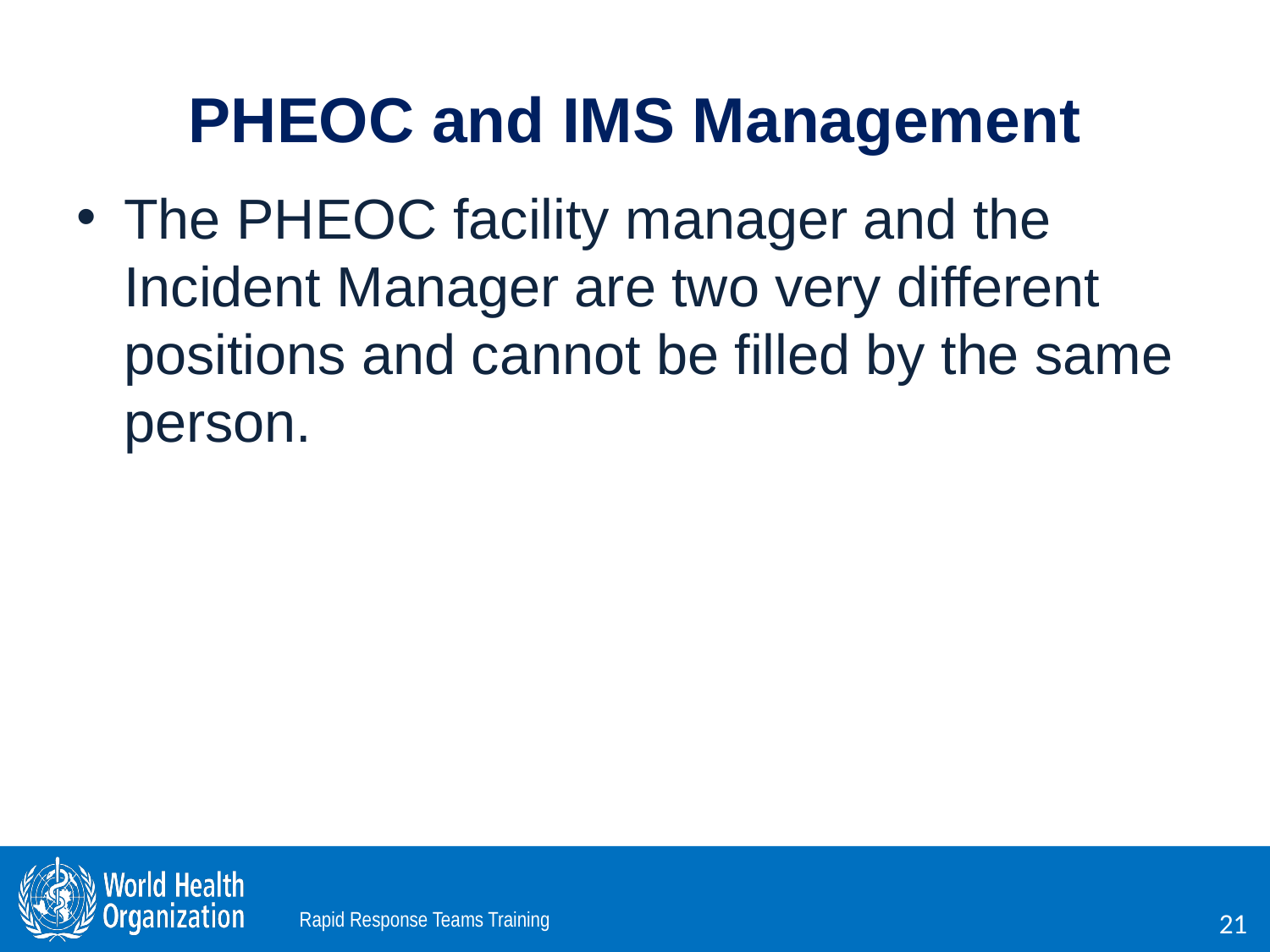

# PHEOC and IMS Management
The PHEOC facility manager and the Incident Manager are two very different positions and cannot be filled by the same person.